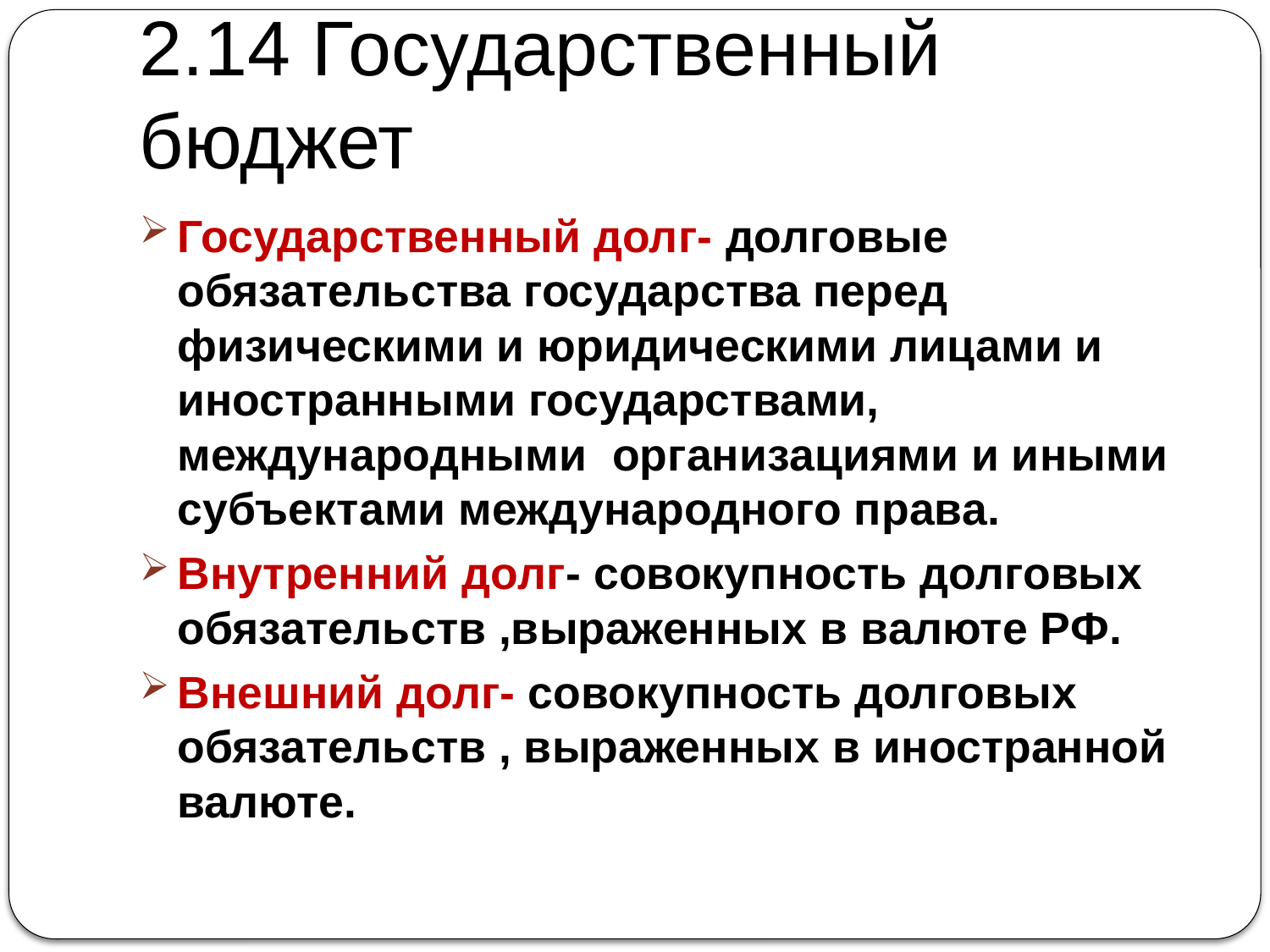

# 2.14 Государственный бюджет
Государственный долг- долговые обязательства государства перед физическими и юридическими лицами и иностранными государствами, международными  организациями и иными субъектами международного права.
Внутренний долг- совокупность долговых обязательств ,выраженных в валюте РФ.
Внешний долг- совокупность долговых обязательств , выраженных в иностранной валюте.